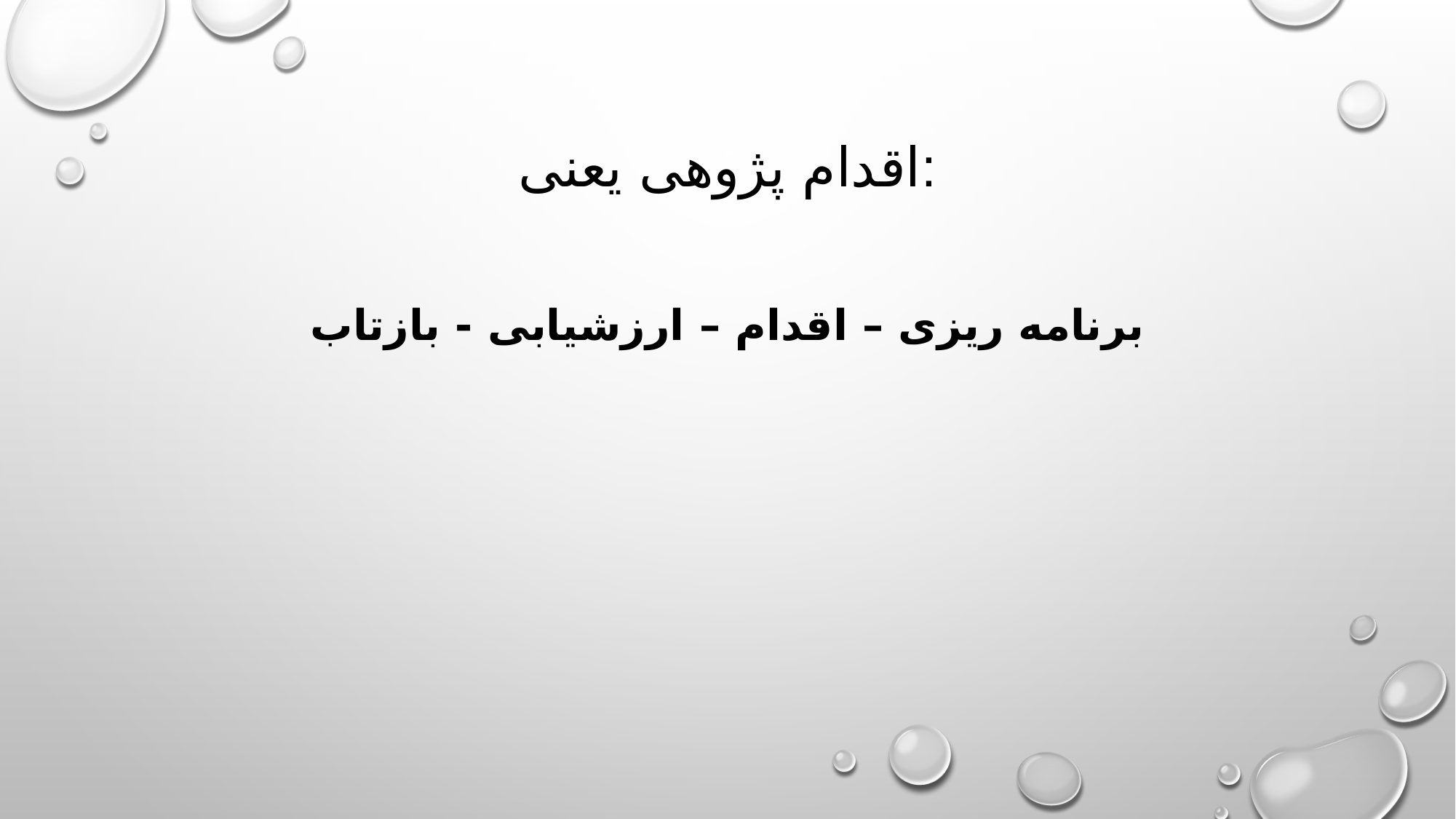

# اقدام پژوهی یعنی:
برنامه ریزی – اقدام – ارزشیابی - بازتاب